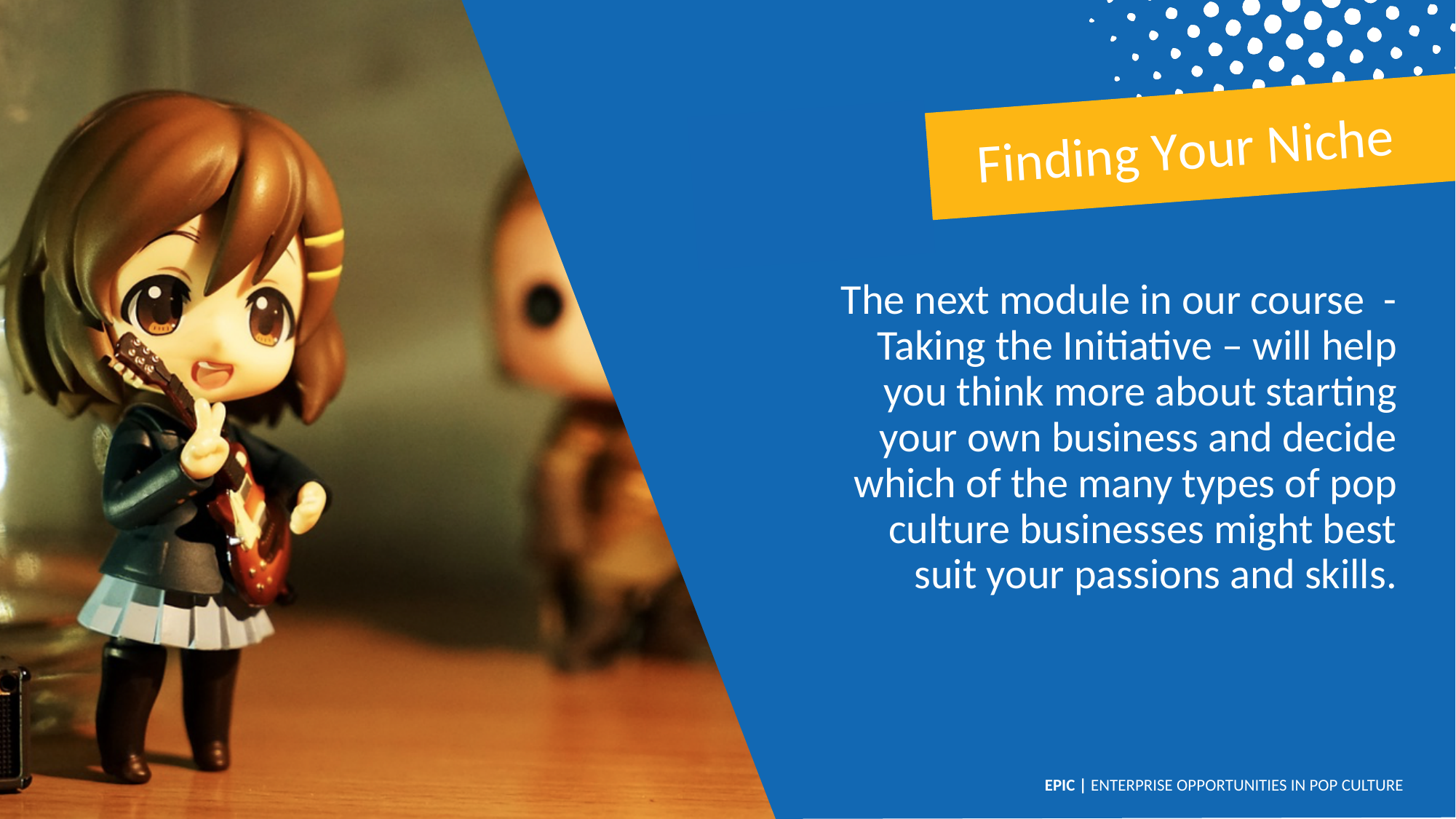

Finding Your Niche
The next module in our course  - Taking the Initiative – will help you think more about starting your own business and decide which of the many types of pop culture businesses might best suit your passions and skills.